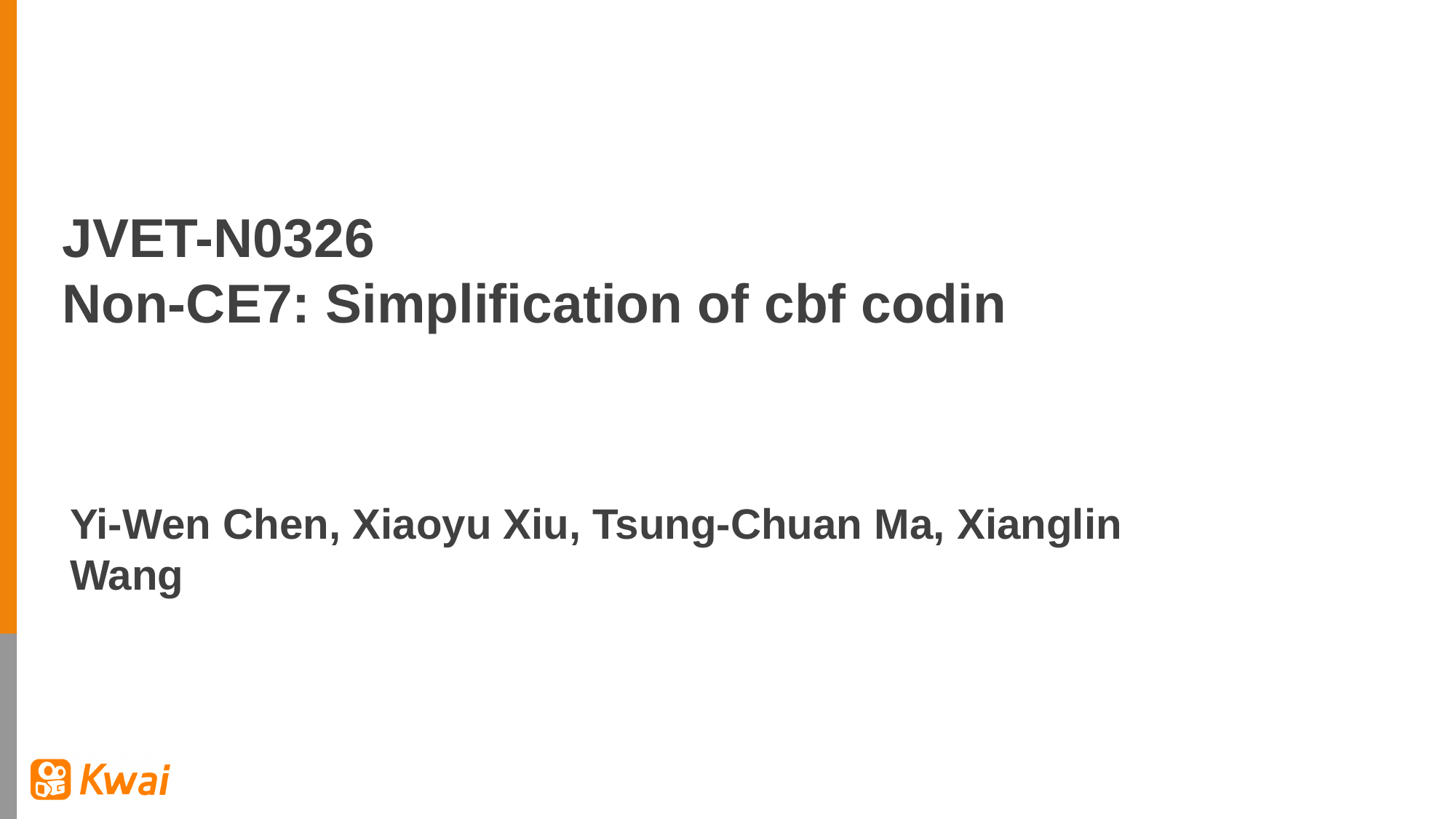

JVET-N0326
Non-CE7: Simplification of cbf codin
Yi-Wen Chen, Xiaoyu Xiu, Tsung-Chuan Ma, Xianglin Wang